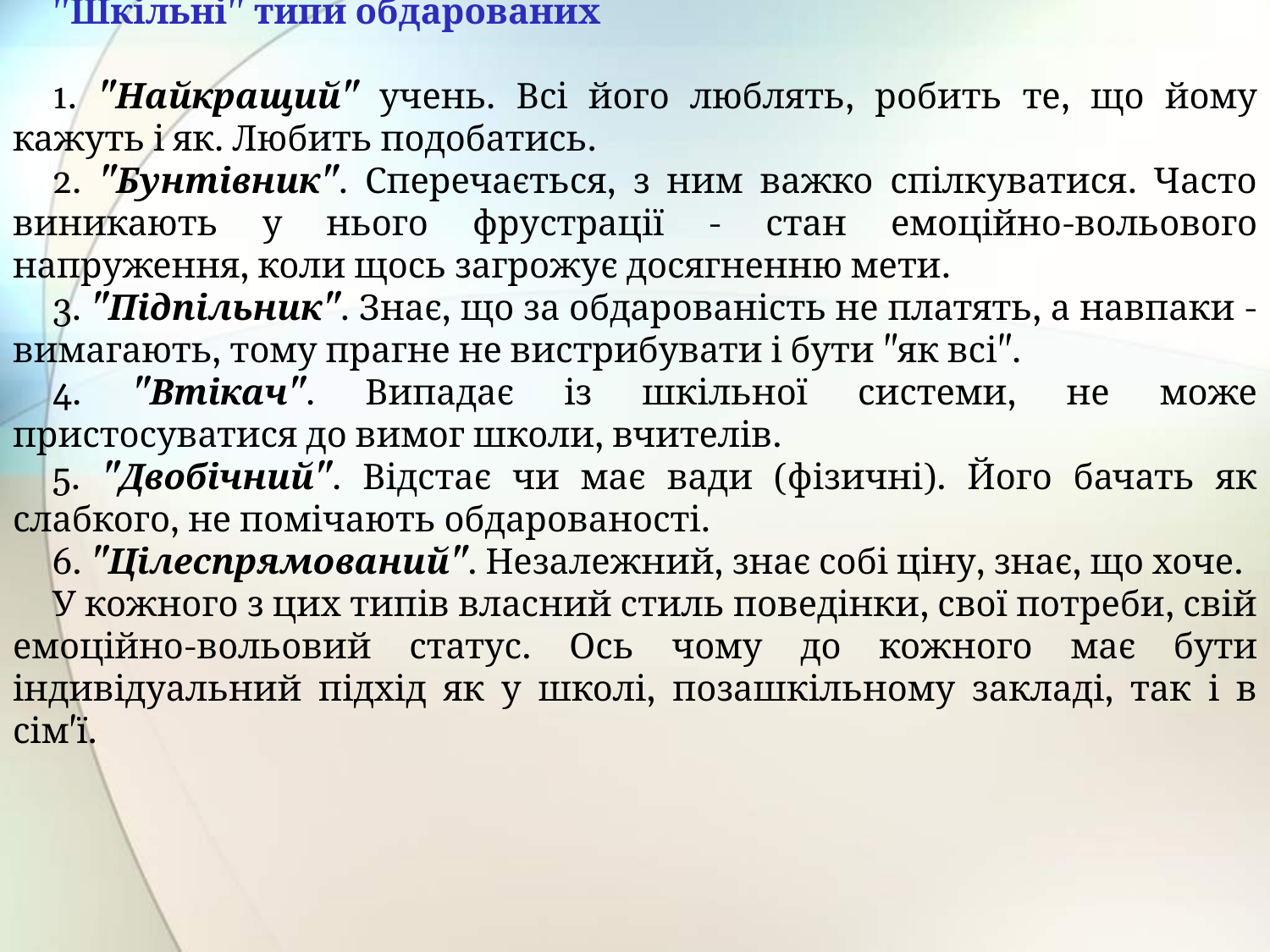

"Шкільні" типи обдарованих

1. "Найкращий" учень. Всі його люблять, робить те, що йому кажуть і як. Любить подобатись.
2. "Бунтівник". Сперечається, з ним важко спілкуватися. Часто виникають у нього фрустрації - стан емоційно-вольового напруження, коли щось загрожує досягненню мети.
3. "Підпільник". Знає, що за обдарованість не платять, а навпаки - вимагають, тому прагне не вистрибувати і бути "як всі".
4. "Втікач". Випадає із шкільної системи, не може пристосуватися до вимог школи, вчителів.
5. "Двобічний". Відстає чи має вади (фізичні). Його бачать як слабкого, не помічають обдарованості.
6. "Цілеспрямований". Незалежний, знає собі ціну, знає, що хоче.
У кожного з цих типів власний стиль поведінки, свої потреби, свій емоційно-вольовий статус. Ось чому до кожного має бути індивідуальний підхід як у школі, позашкільному закладі, так і в сім'ї.